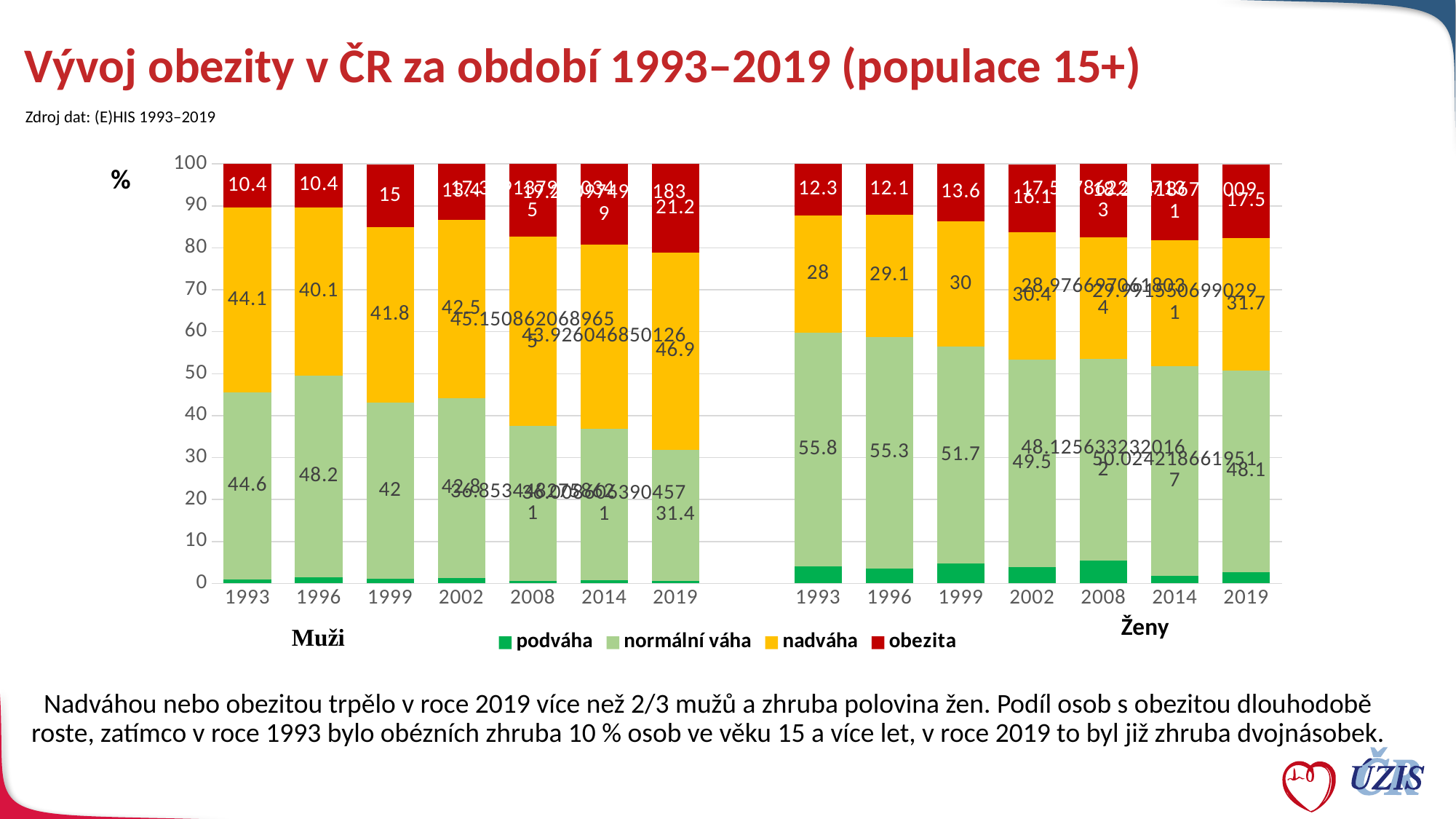

# Vývoj obezity v ČR za období 1993–2019 (populace 15+)
Zdroj dat: (E)HIS 1993–2019

### Chart

| Category | podváha | normální váha | nadváha | obezita |
|---|---|---|---|---|
| 1993 | 0.9 | 44.6 | 44.1 | 10.4 |
| 1996 | 1.4 | 48.2 | 40.1 | 10.4 |
| 1999 | 1.1 | 42.0 | 41.8 | 15.0 |
| 2002 | 1.3 | 42.8 | 42.5 | 13.4 |
| 2008 | 0.646551724137931 | 36.85344827586207 | 45.150862068965516 | 17.349137931034484 |
| 2014 | 0.794371842233026 | 36.008606390457146 | 43.92604685012596 | 19.27097491718388 |
| 2019 | 0.5 | 31.4 | 46.9 | 21.2 |
|  | None | None | None | None |
| 1993 | 4.0 | 55.8 | 28.0 | 12.3 |
| 1996 | 3.5 | 55.3 | 29.1 | 12.1 |
| 1999 | 4.7 | 51.7 | 30.0 | 13.6 |
| 2002 | 3.9 | 49.5 | 30.4 | 16.1 |
| 2008 | 5.369807497467072 | 48.12563323201621 | 28.976697061803446 | 17.527862208713273 |
| 2014 | 1.7800438670100922 | 50.024218661951714 | 29.99155069902905 | 18.20418677200914 |
| 2019 | 2.6 | 48.1 | 31.7 | 17.5 |
%
Nadváhou nebo obezitou trpělo v roce 2019 více než 2/3 mužů a zhruba polovina žen. Podíl osob s obezitou dlouhodobě roste, zatímco v roce 1993 bylo obézních zhruba 10 % osob ve věku 15 a více let, v roce 2019 to byl již zhruba dvojnásobek.